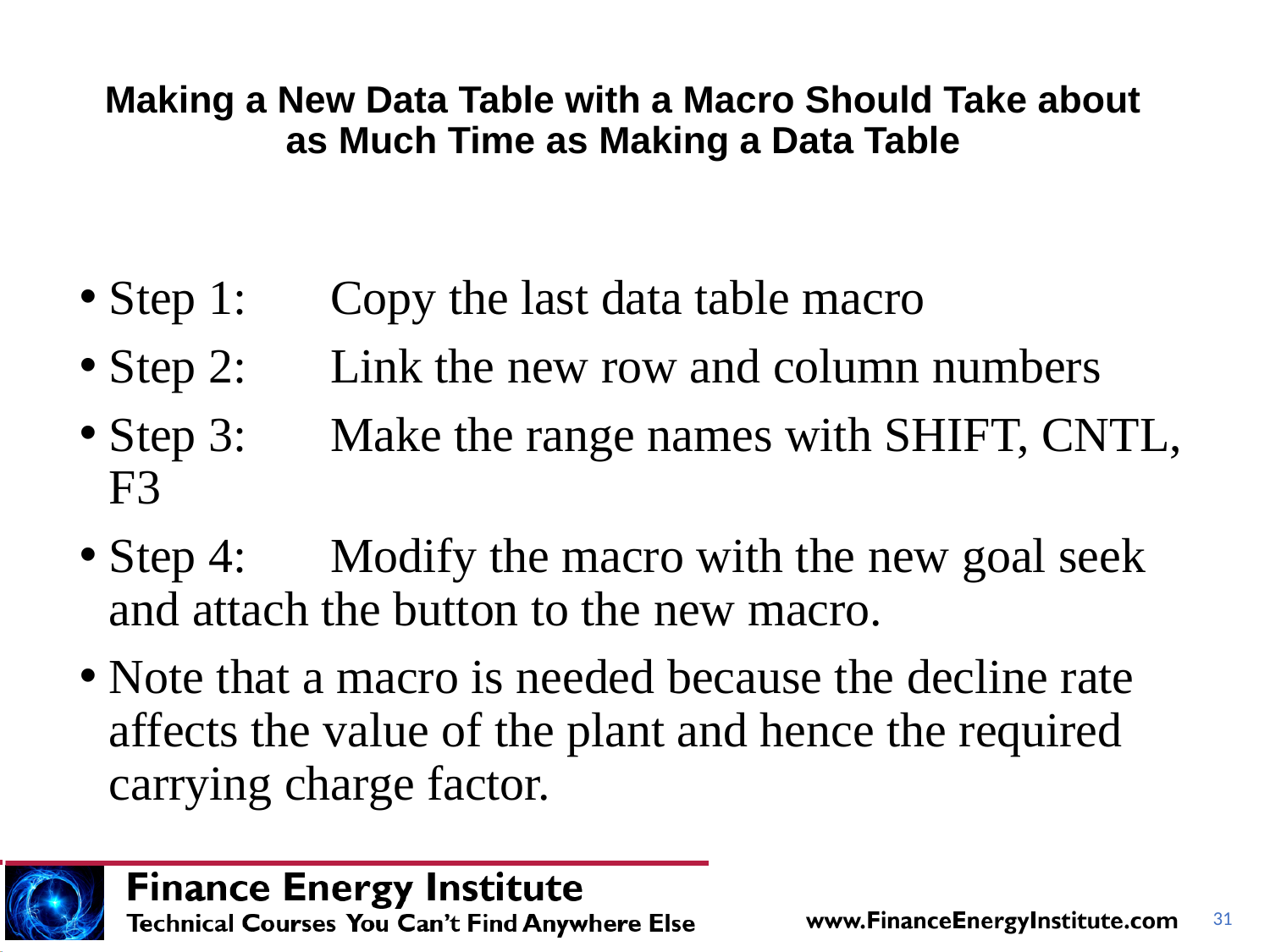

# Making a New Data Table with a Macro Should Take about as Much Time as Making a Data Table
Step 1:	Copy the last data table macro
Step 2:	Link the new row and column numbers
Step 3:	Make the range names with SHIFT, CNTL, F3
Step 4: 	Modify the macro with the new goal seek and attach the button to the new macro.
Note that a macro is needed because the decline rate affects the value of the plant and hence the required carrying charge factor.
31